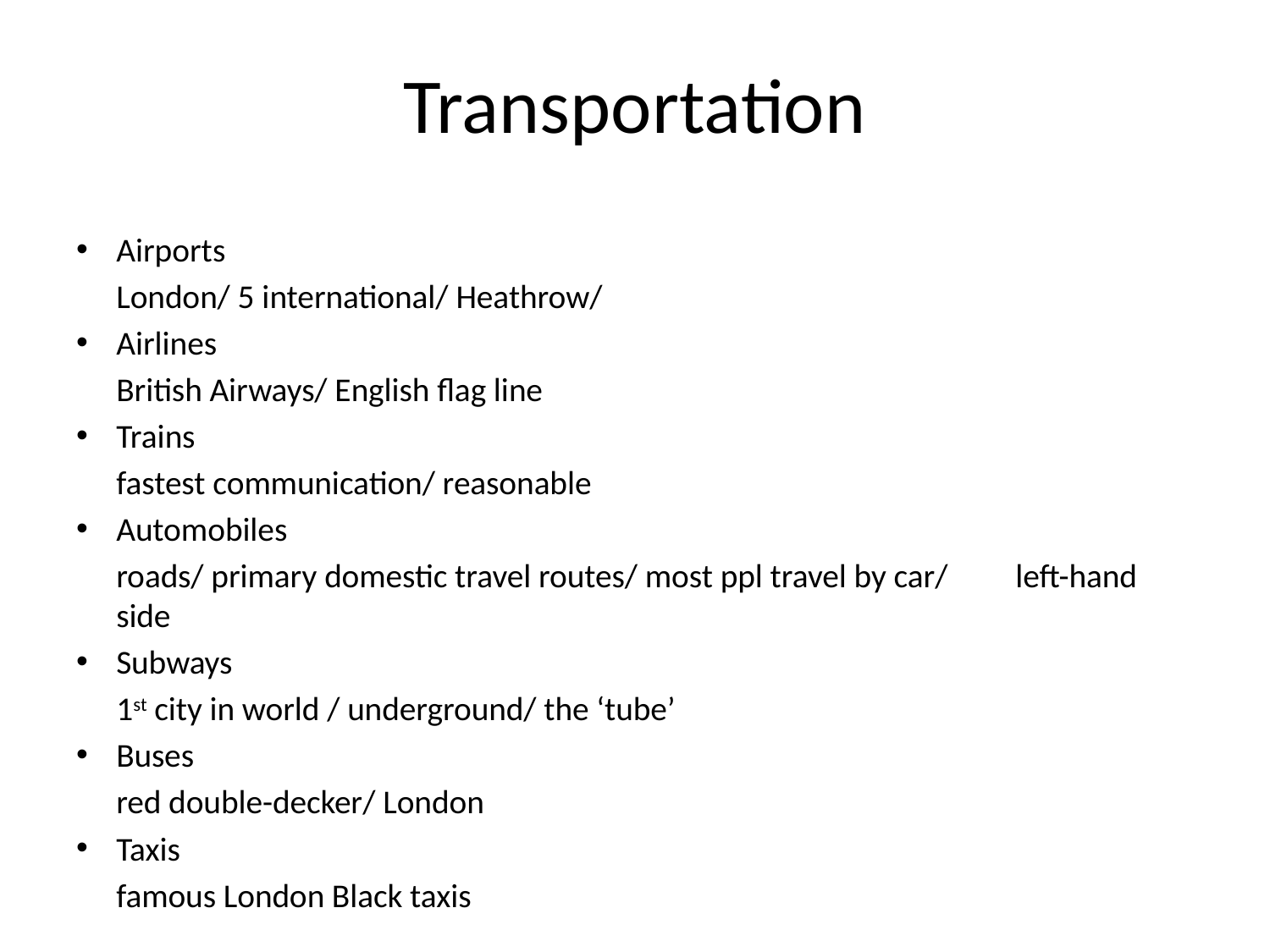

# Transportation
Airports
		London/ 5 international/ Heathrow/
Airlines
		British Airways/ English flag line
Trains
		fastest communication/ reasonable
Automobiles
		roads/ primary domestic travel routes/ most ppl travel by car/ 	left-hand side
Subways
		1st city in world / underground/ the ‘tube’
Buses
		red double-decker/ London
Taxis
		famous London Black taxis